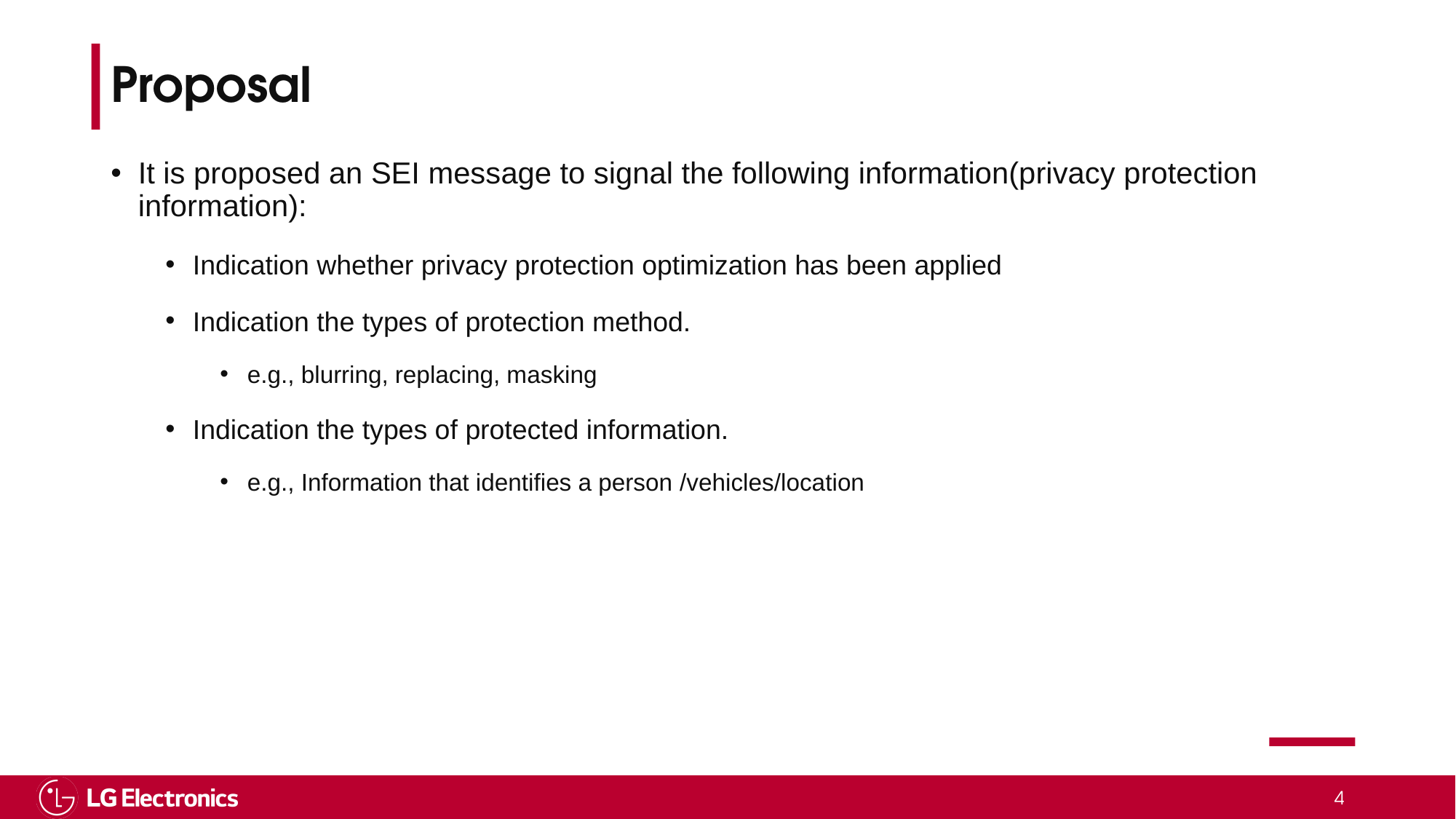

# Proposal
It is proposed an SEI message to signal the following information(privacy protection information):
Indication whether privacy protection optimization has been applied
Indication the types of protection method.
e.g., blurring, replacing, masking
Indication the types of protected information.
e.g., Information that identifies a person /vehicles/location

4